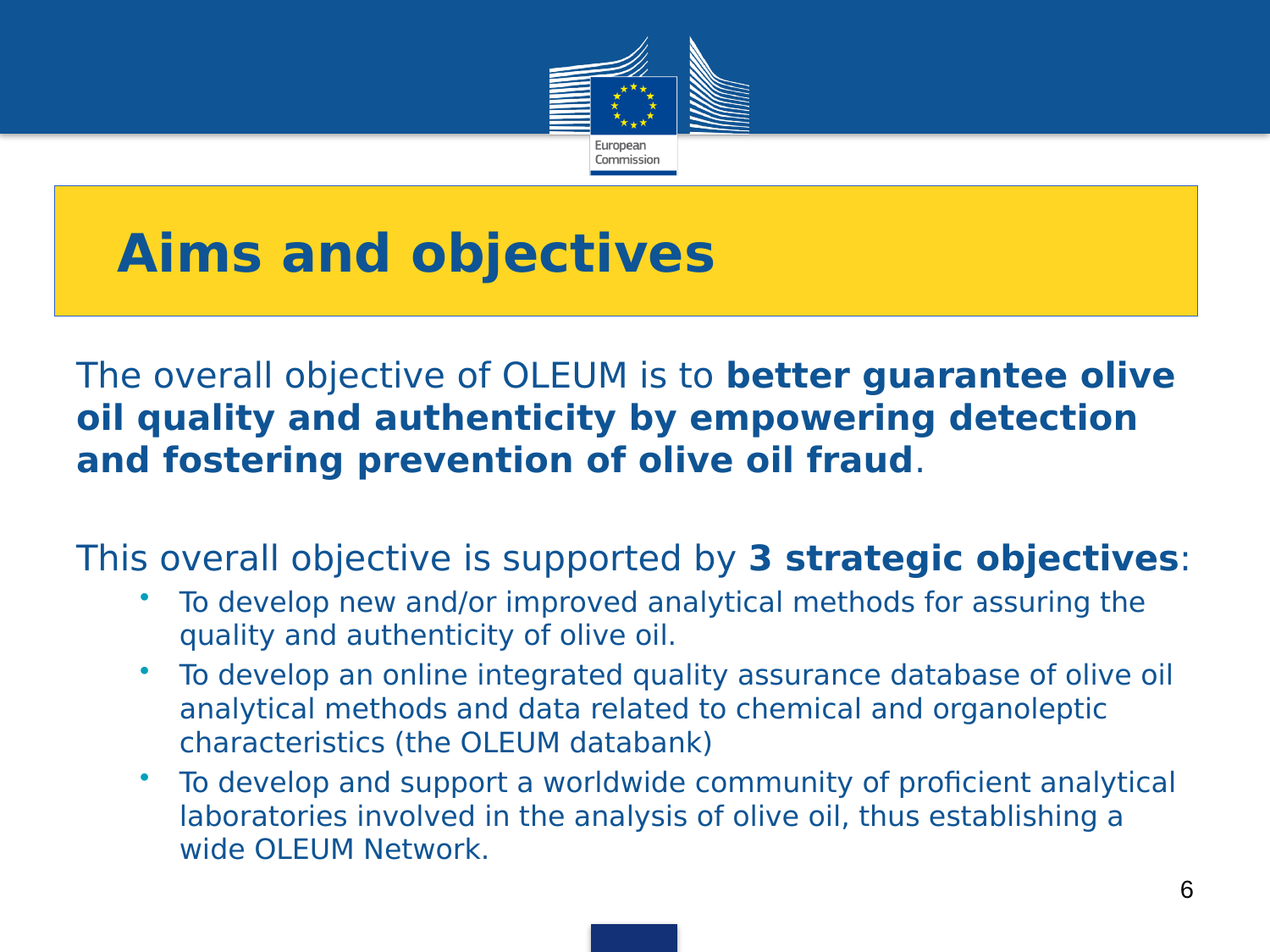

# Aims and objectives
The overall objective of OLEUM is to better guarantee olive oil quality and authenticity by empowering detection and fostering prevention of olive oil fraud.

This overall objective is supported by 3 strategic objectives:
To develop new and/or improved analytical methods for assuring the quality and authenticity of olive oil.
To develop an online integrated quality assurance database of olive oil analytical methods and data related to chemical and organoleptic characteristics (the OLEUM databank)
To develop and support a worldwide community of proficient analytical laboratories involved in the analysis of olive oil, thus establishing a wide OLEUM Network.

6